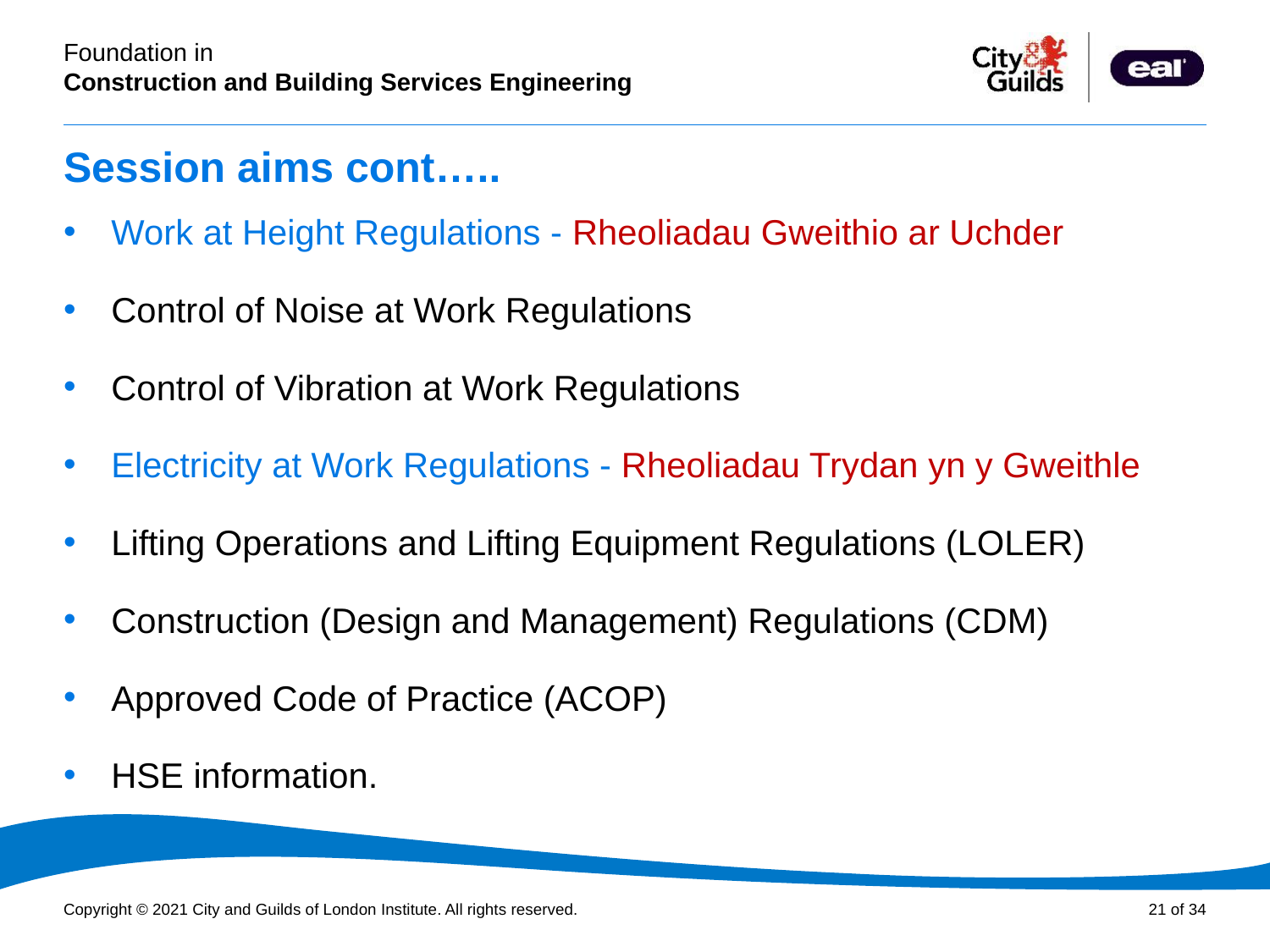

# Session aims cont…..
Work at Height Regulations - Rheoliadau Gweithio ar Uchder
Control of Noise at Work Regulations
Control of Vibration at Work Regulations
Electricity at Work Regulations - Rheoliadau Trydan yn y Gweithle
Lifting Operations and Lifting Equipment Regulations (LOLER)
Construction (Design and Management) Regulations (CDM)
Approved Code of Practice (ACOP)
HSE information.